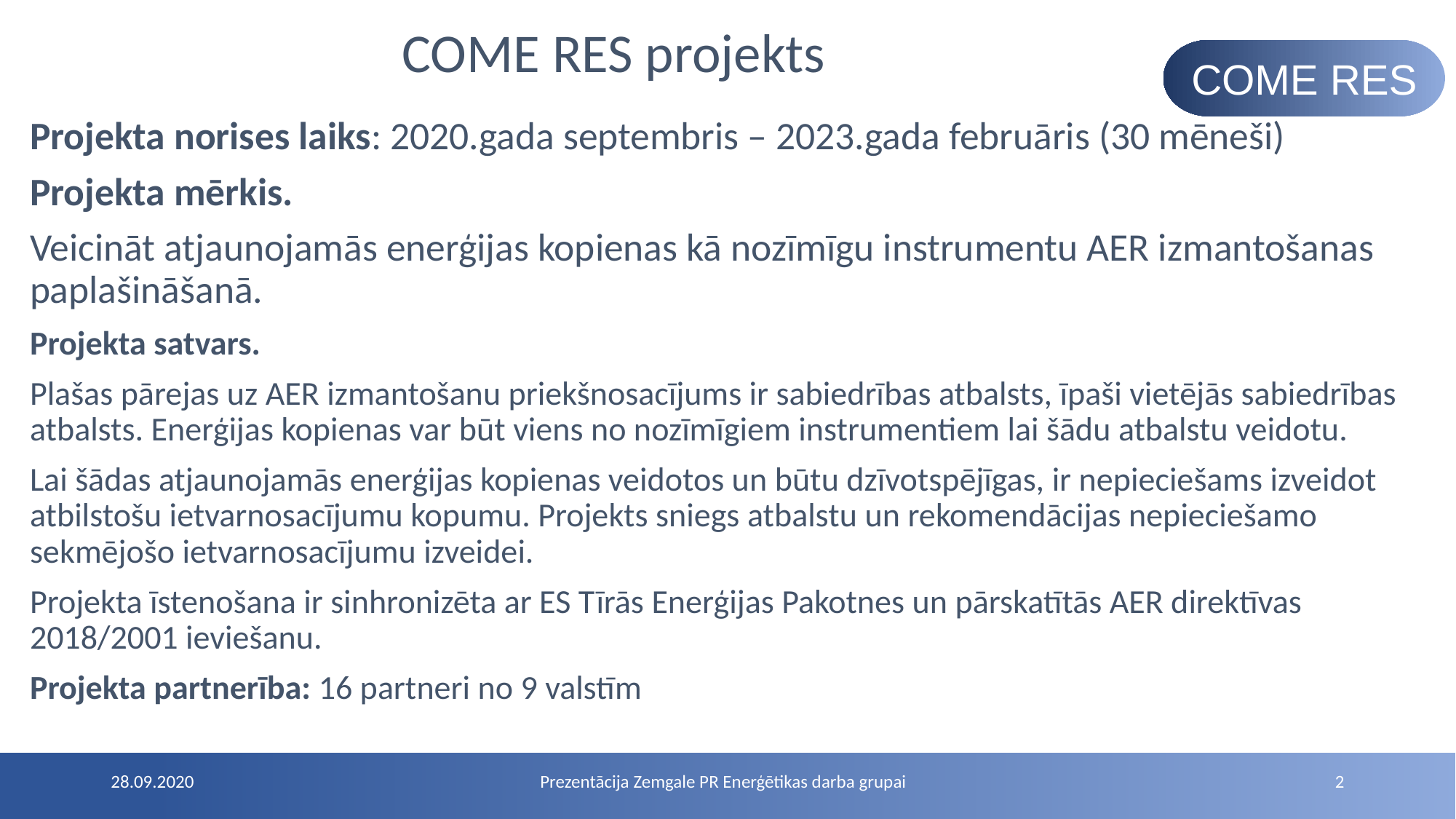

# COME RES projekts
Projekta norises laiks: 2020.gada septembris – 2023.gada februāris (30 mēneši)
Projekta mērkis.
Veicināt atjaunojamās enerģijas kopienas kā nozīmīgu instrumentu AER izmantošanas paplašināšanā.
Projekta satvars.
Plašas pārejas uz AER izmantošanu priekšnosacījums ir sabiedrības atbalsts, īpaši vietējās sabiedrības atbalsts. Enerģijas kopienas var būt viens no nozīmīgiem instrumentiem lai šādu atbalstu veidotu.
Lai šādas atjaunojamās enerģijas kopienas veidotos un būtu dzīvotspējīgas, ir nepieciešams izveidot atbilstošu ietvarnosacījumu kopumu. Projekts sniegs atbalstu un rekomendācijas nepieciešamo sekmējošo ietvarnosacījumu izveidei.
Projekta īstenošana ir sinhronizēta ar ES Tīrās Enerģijas Pakotnes un pārskatītās AER direktīvas 2018/2001 ieviešanu.
Projekta partnerība: 16 partneri no 9 valstīm

28.09.2020
Prezentācija Zemgale PR Enerģētikas darba grupai
2